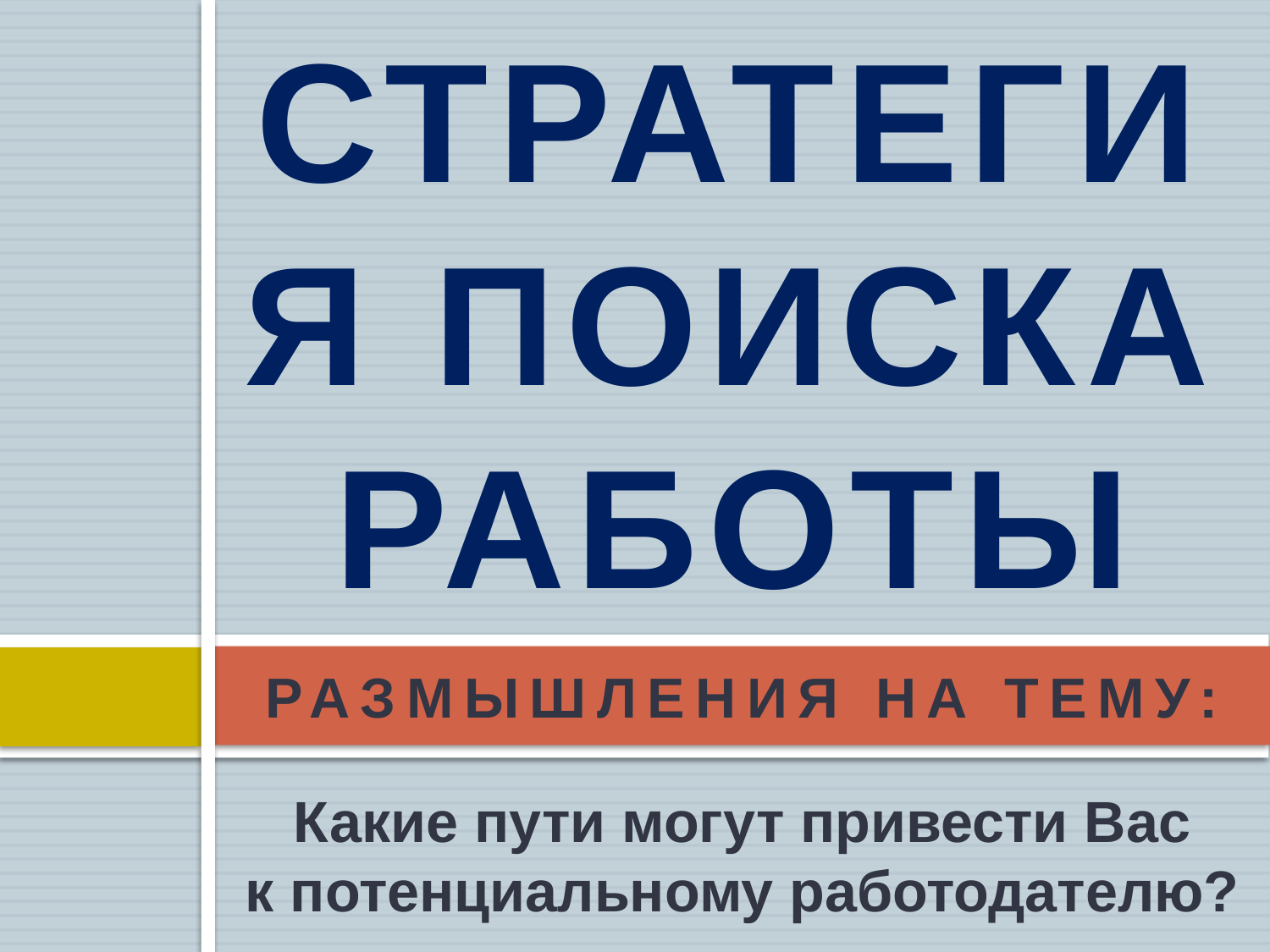

СТРАТЕГИЯ ПОИСКА РАБОТЫ
РАЗМЫШЛЕНИЯ НА ТЕМУ:
# Какие пути могут привести Вас к потенциальному работодателю?